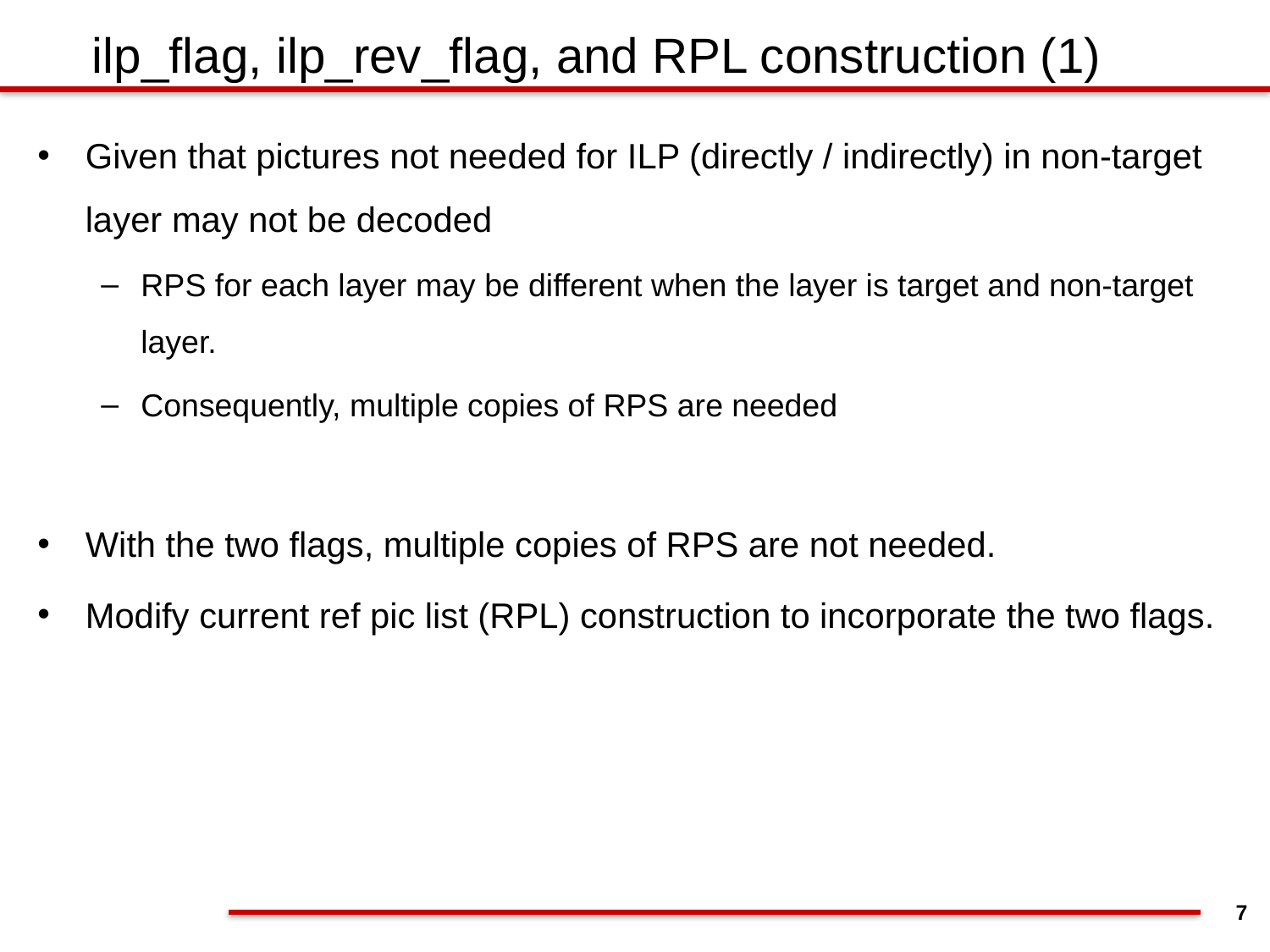

# ilp_flag, ilp_rev_flag, and RPL construction (1)
Given that pictures not needed for ILP (directly / indirectly) in non-target layer may not be decoded
RPS for each layer may be different when the layer is target and non-target layer.
Consequently, multiple copies of RPS are needed

With the two flags, multiple copies of RPS are not needed.
Modify current ref pic list (RPL) construction to incorporate the two flags.
7